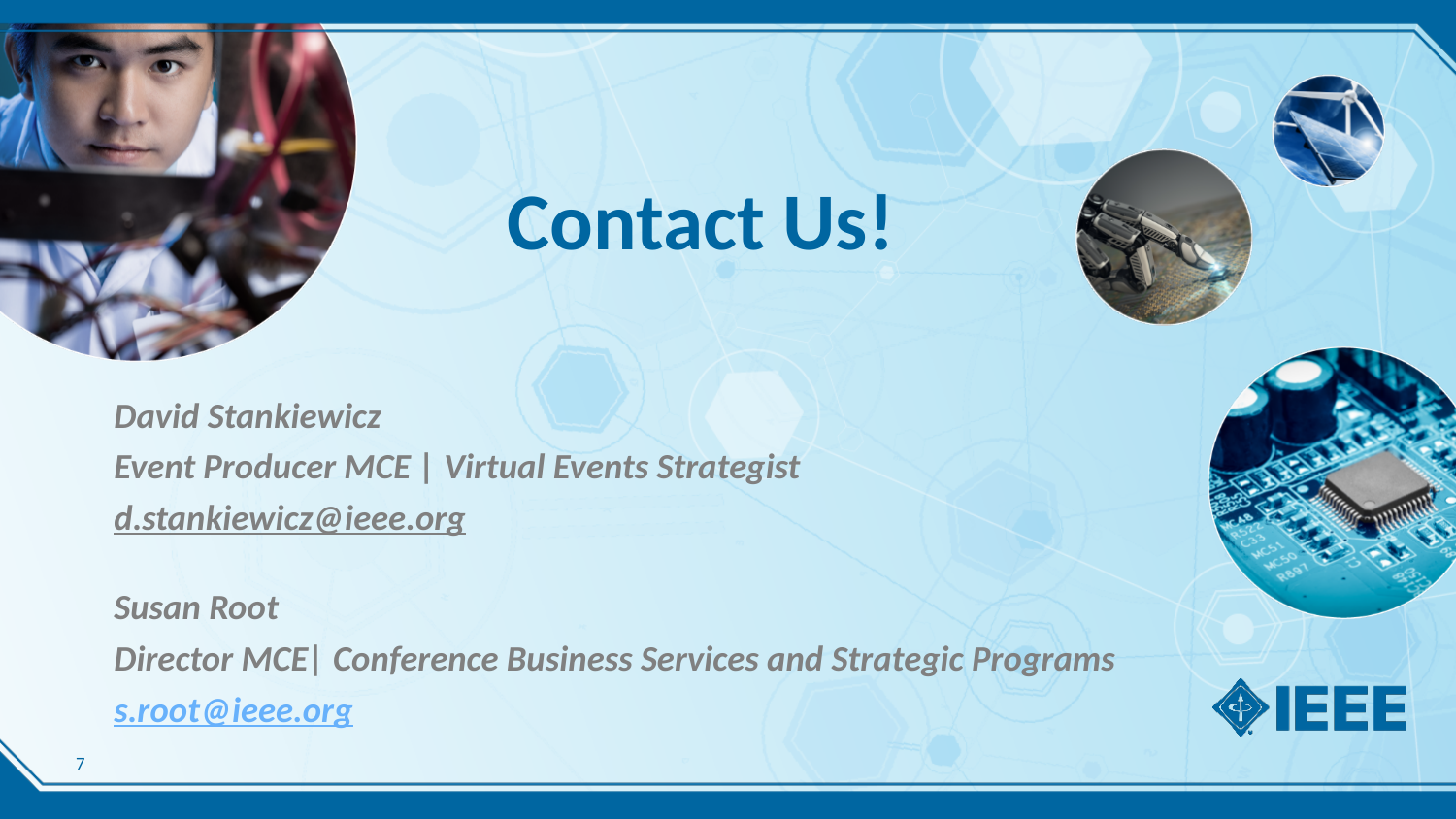

# Contact Us!
David Stankiewicz
Event Producer MCE | Virtual Events Strategist
d.stankiewicz@ieee.org
Susan Root
Director MCE| Conference Business Services and Strategic Programs
s.root@ieee.org

7